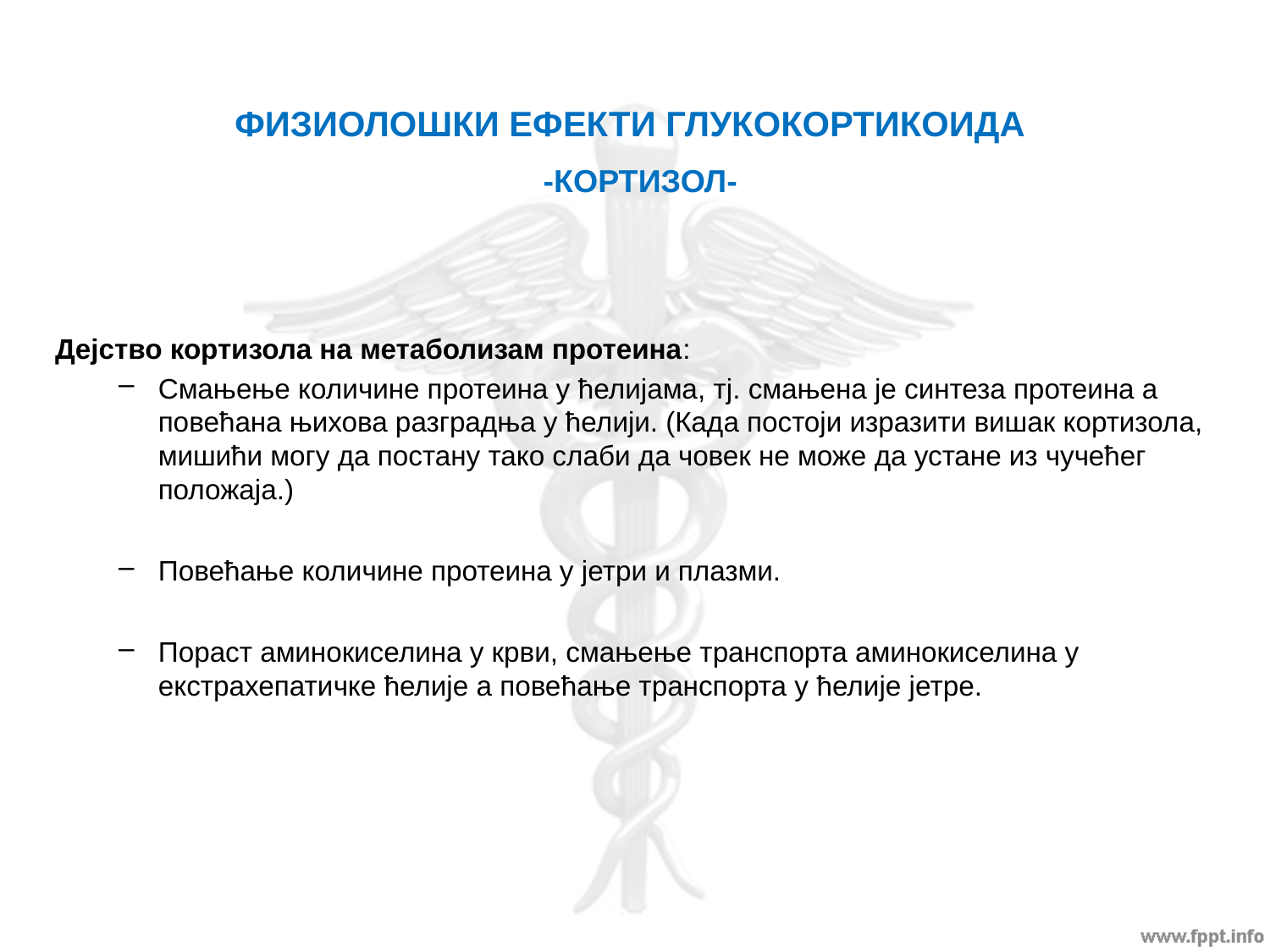

ФИЗИОЛОШКИ ЕФЕКТИ ГЛУКОКОРТИКОИДА
-КОРТИЗОЛ-

Дејство кортизола на метаболизам протеина:
Смањење количине протеина у ћелијама, тј. смањена је синтеза протеина а повећана њихова разградња у ћелији. (Када постоји изразити вишак кортизола, мишићи могу да постану тако слаби да човек не може да устане из чучећег положаја.)

Повећање количине протеина у јетри и плазми.

Пораст аминокиселина у крви, смањење транспорта аминокиселина у екстрахепатичке ћелије а повећање транспорта у ћелије јетре.